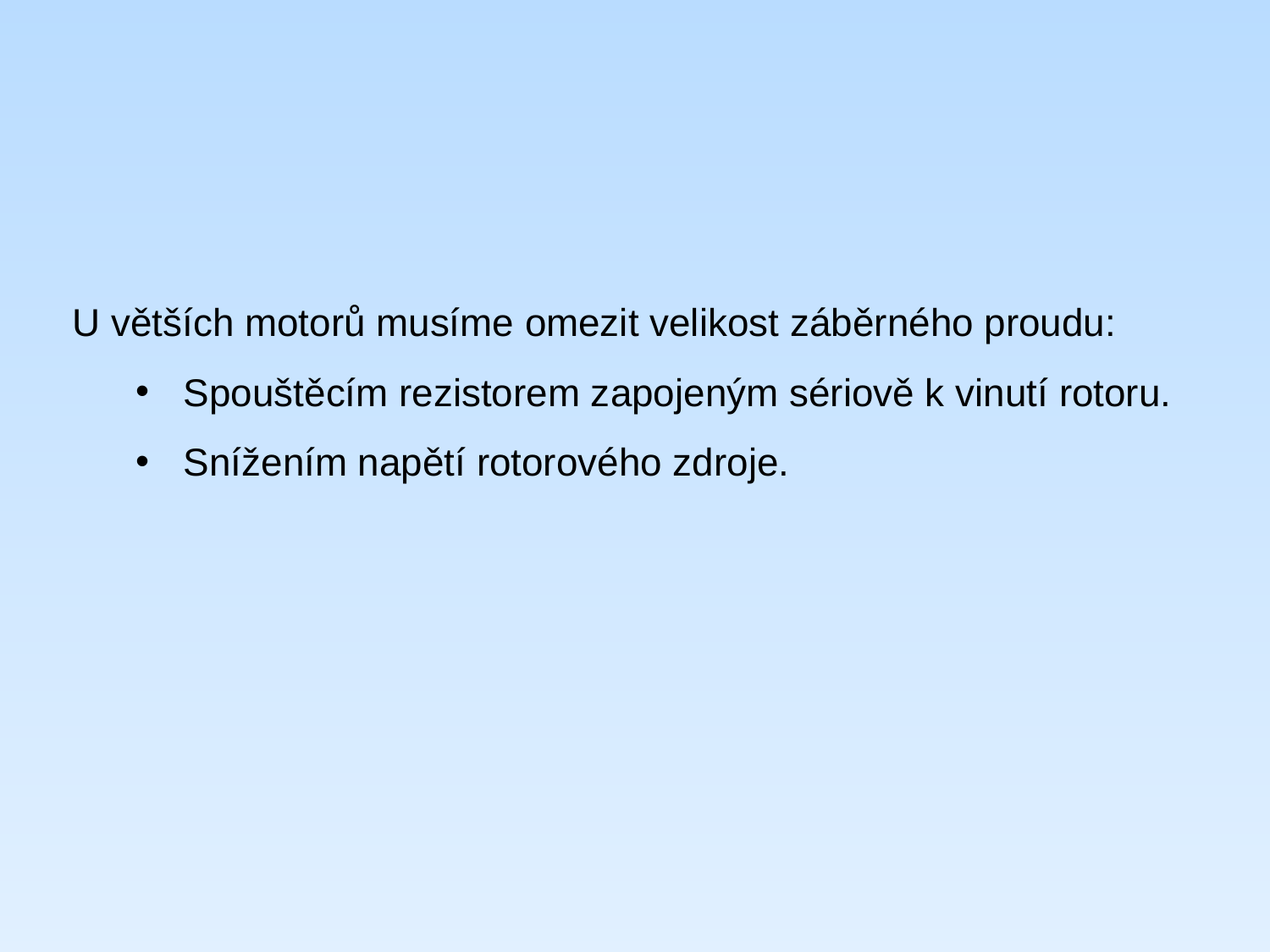

U větších motorů musíme omezit velikost záběrného proudu:
Spouštěcím rezistorem zapojeným sériově k vinutí rotoru.
Snížením napětí rotorového zdroje.